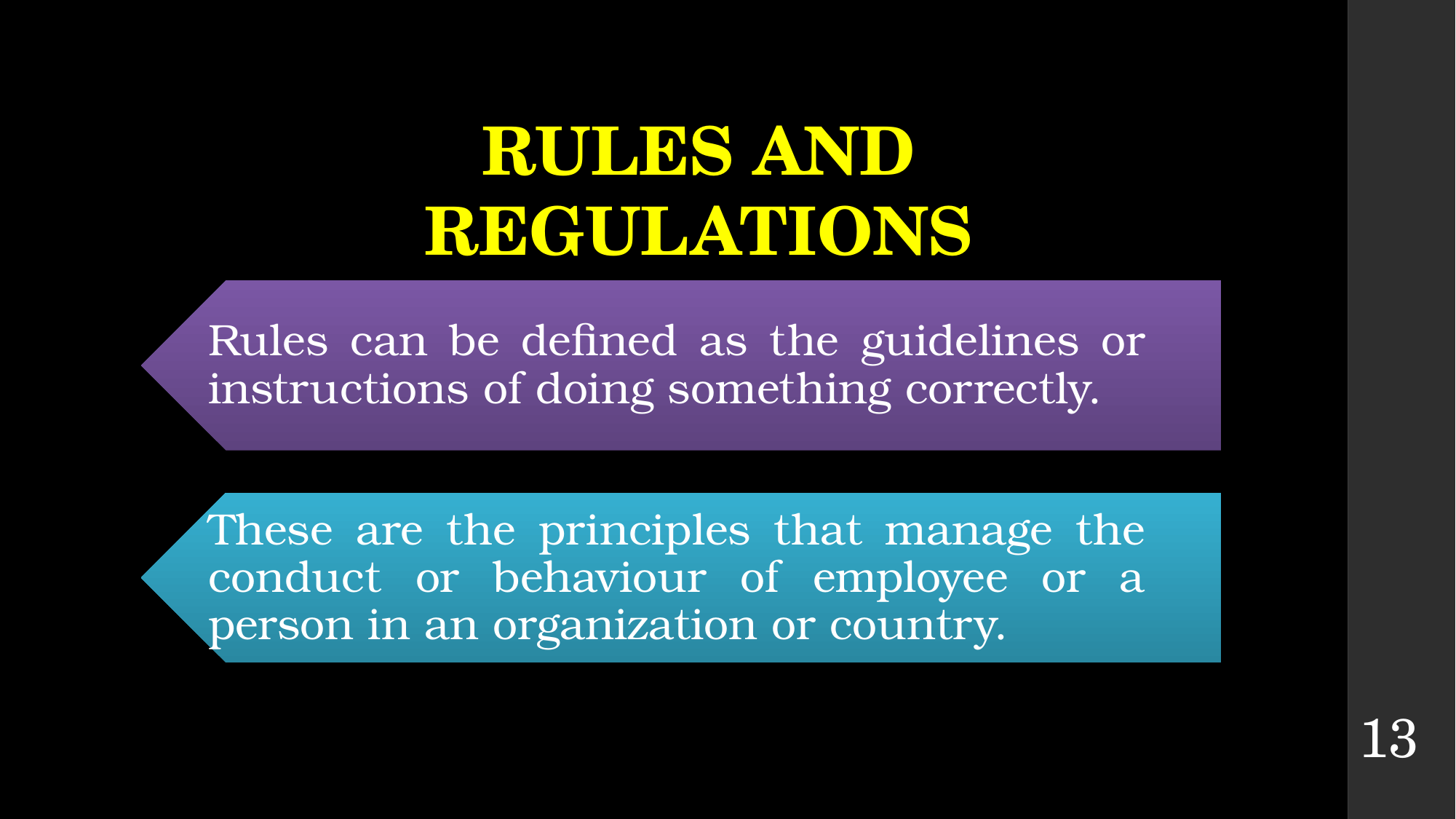

# RULES AND REGULATIONS
Rules can be defined as the guidelines or instructions of doing something correctly.
These are the principles that manage the conduct or behaviour of employee or a person in an organization or country.
13